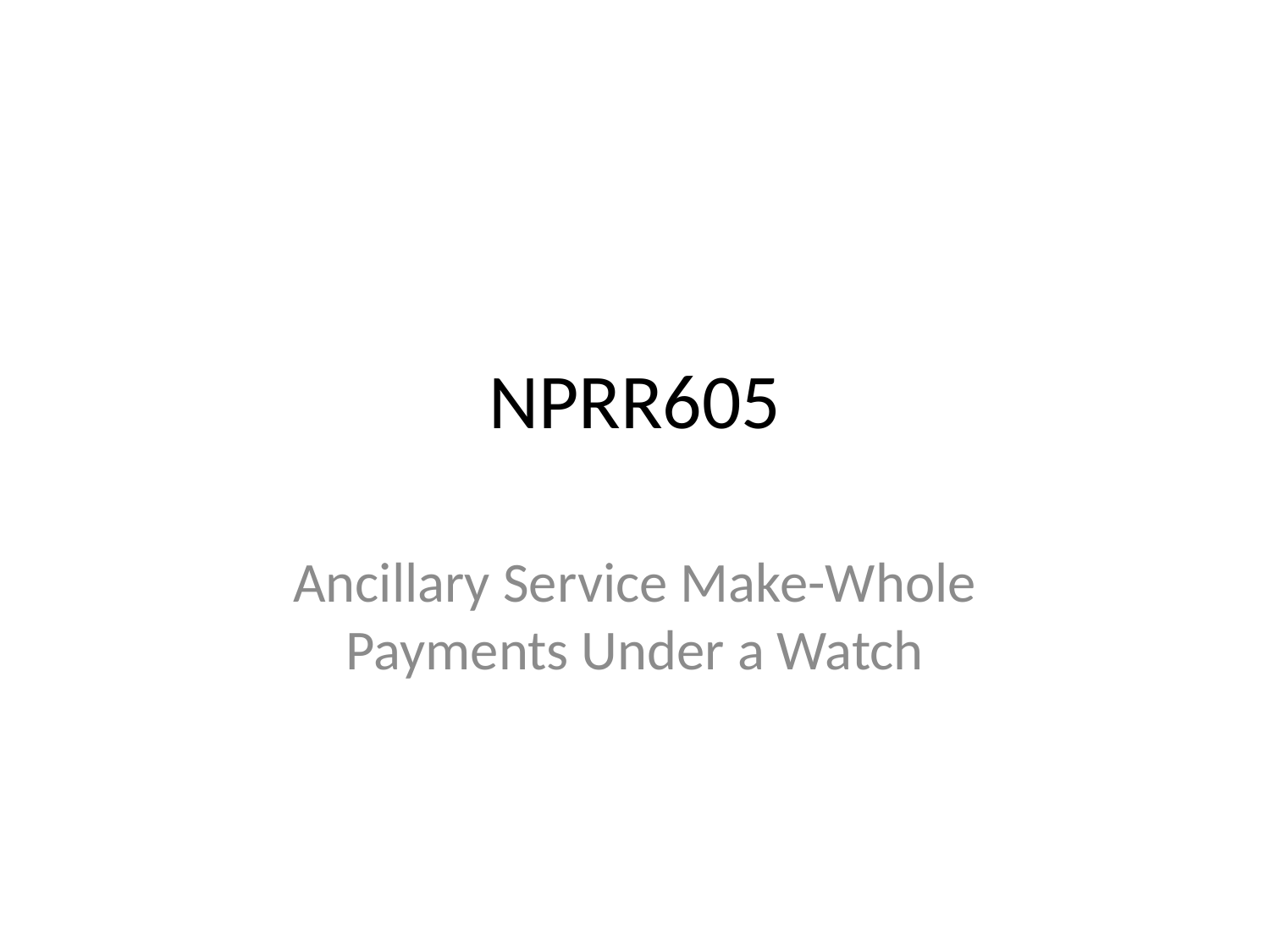

# NPRR605
Ancillary Service Make-Whole Payments Under a Watch